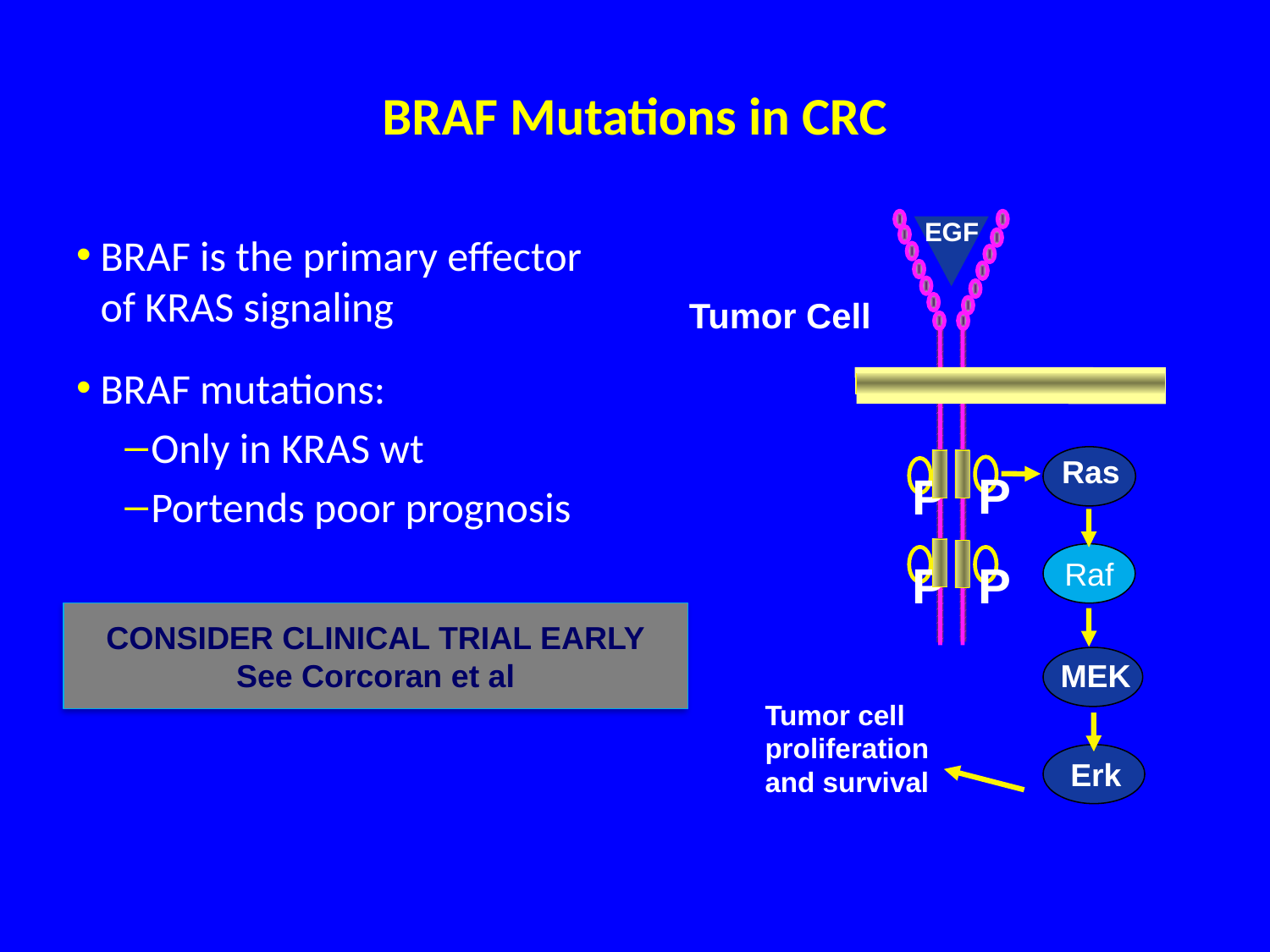

# BRAF Mutations in CRC
EGF

BRAF is the primary effector of KRAS signaling
BRAF mutations:
Only in KRAS wt
Portends poor prognosis

Tumor Cell

Ras

P

P

Raf

P

P
CONSIDER CLINICAL TRIAL EARLY
See Corcoran et al

MEK
Tumor cell
proliferation
and survival

Erk